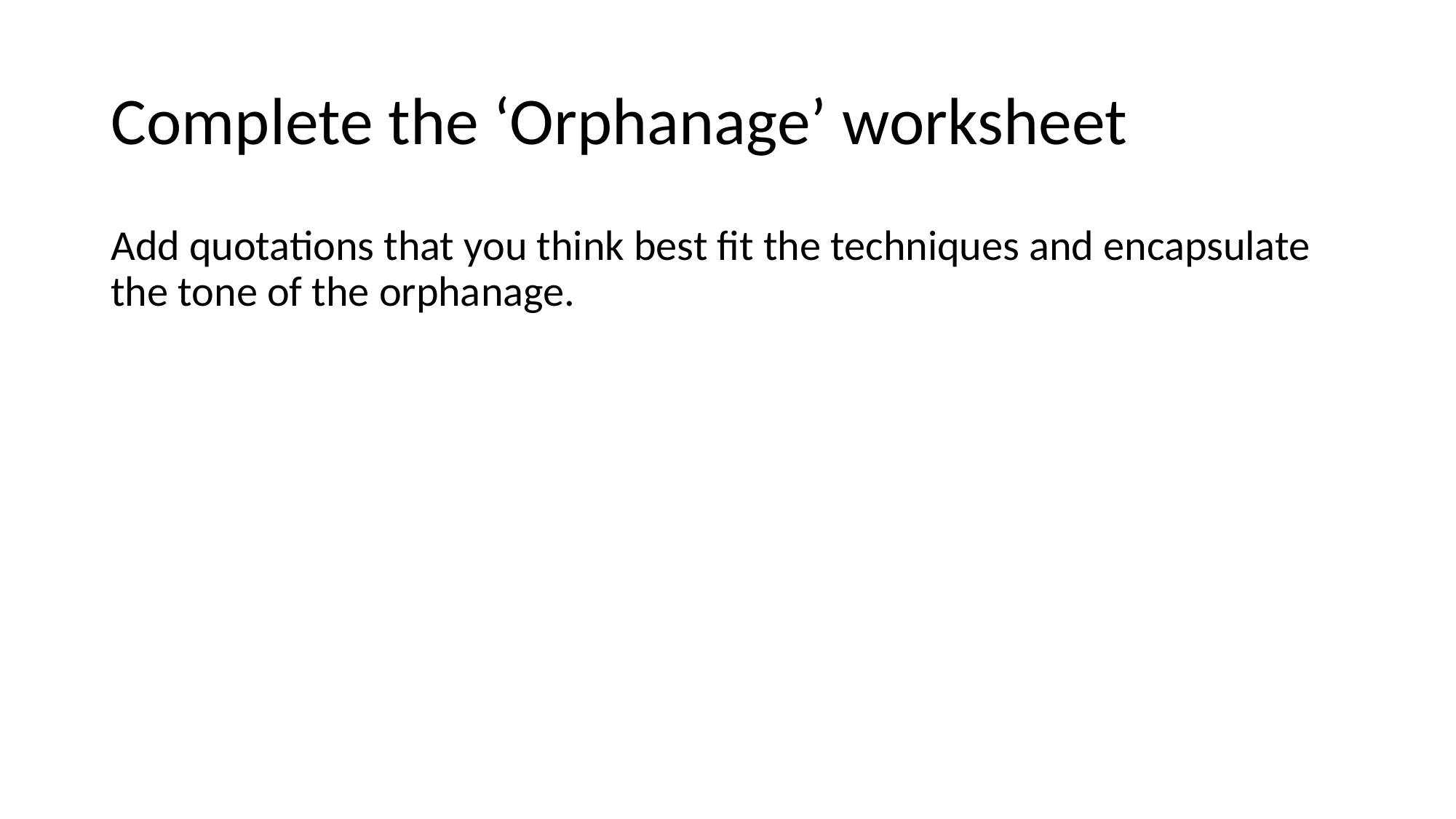

# Complete the ‘Orphanage’ worksheet
Add quotations that you think best fit the techniques and encapsulate the tone of the orphanage.